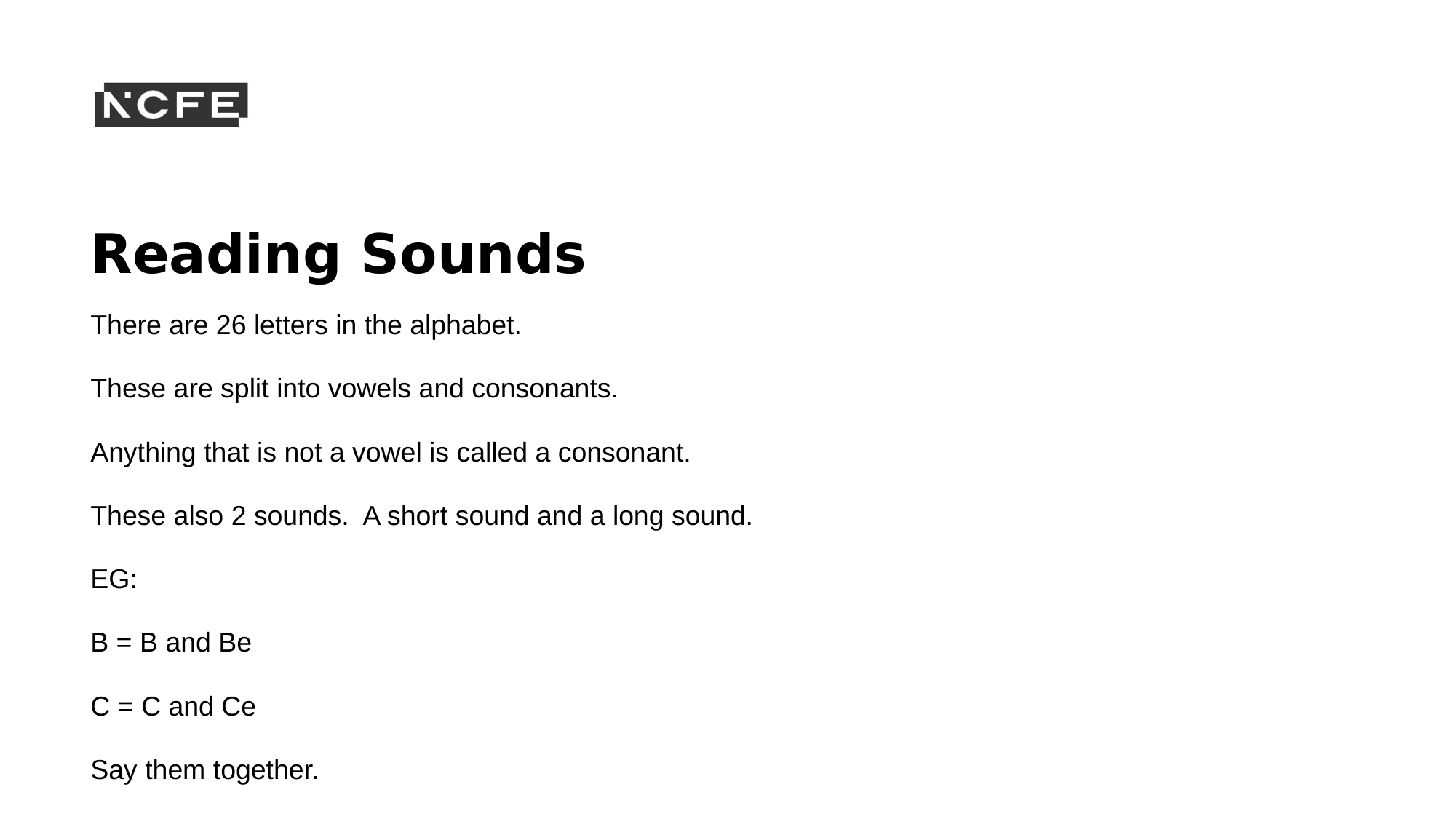

# Reading Sounds
There are 26 letters in the alphabet.
These are split into vowels and consonants.
Anything that is not a vowel is called a consonant.
These also 2 sounds.  A short sound and a long sound.
EG:
B = B and Be
C = C and Ce
Say them together.